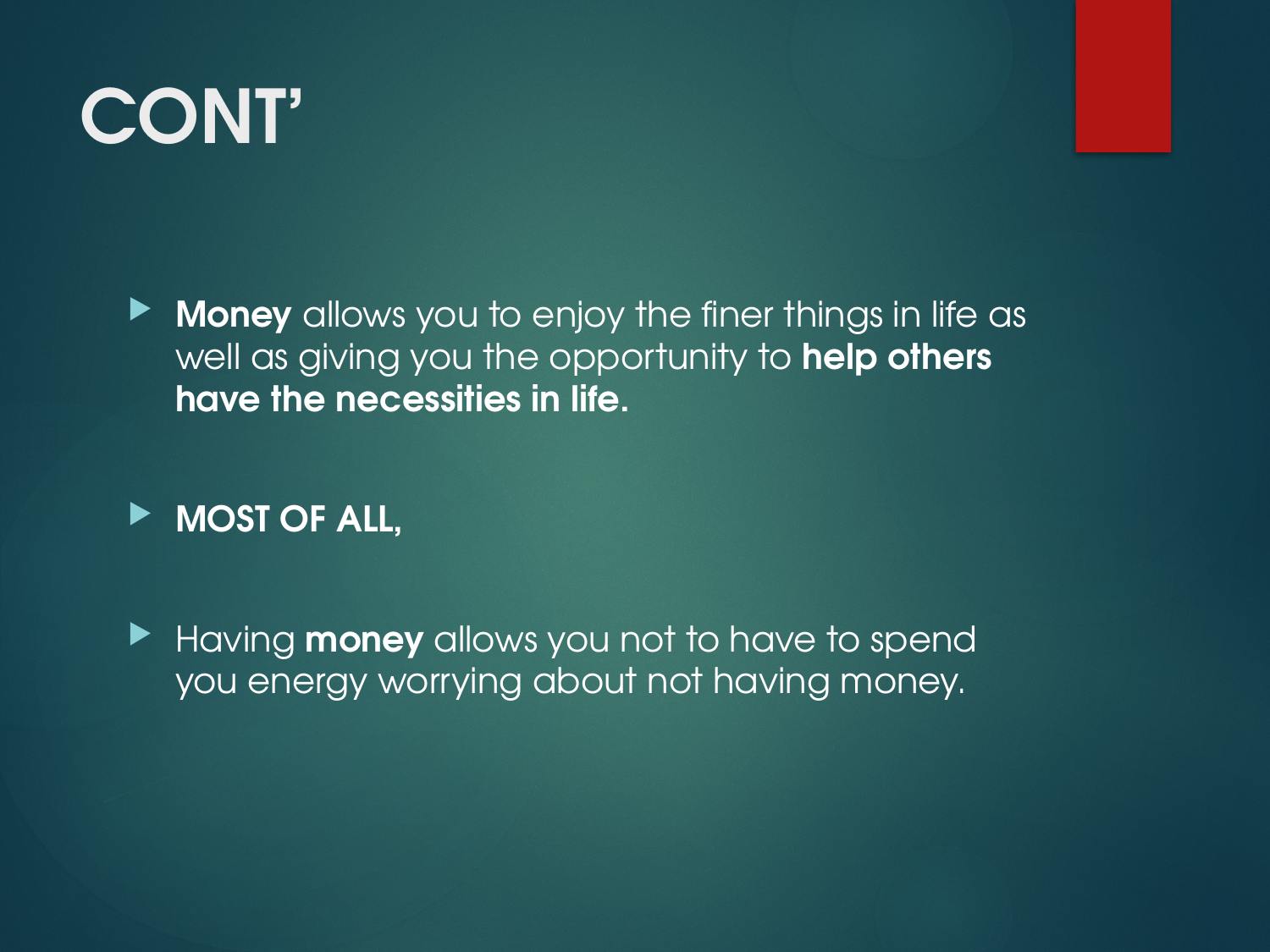

# CONT’
Money allows you to enjoy the finer things in life as well as giving you the opportunity to help others have the necessities in life.

MOST OF ALL,

Having money allows you not to have to spend you energy worrying about not having money.